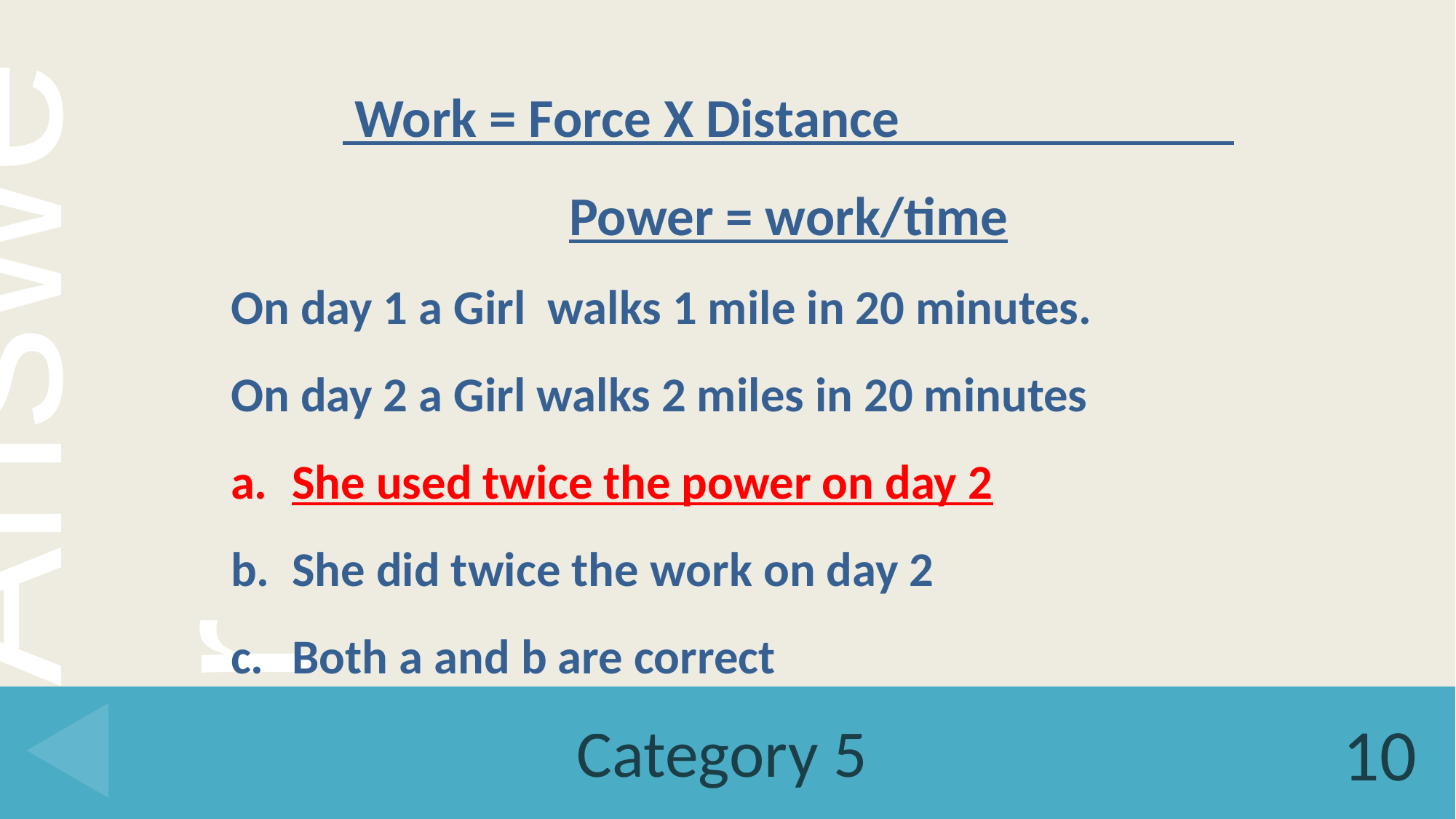

Work = Force X Distance
Power = work/time
On day 1 a Girl  walks 1 mile in 20 minutes.
On day 2 a Girl walks 2 miles in 20 minutes
She used twice the power on day 2
She did twice the work on day 2
Both a and b are correct
# Category 5
10